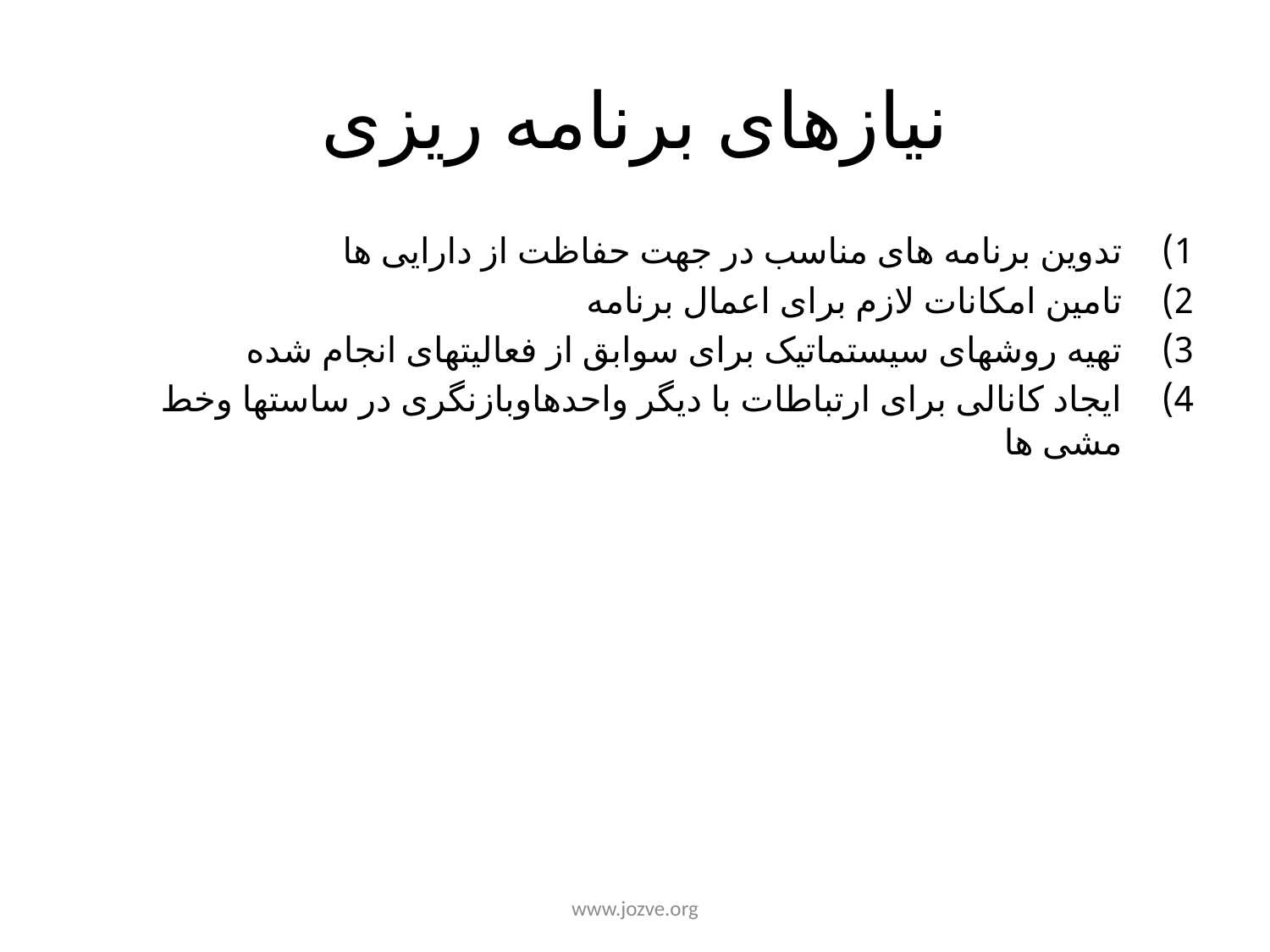

# نیازهای برنامه ریزی
تدوین برنامه های مناسب در جهت حفاظت از دارایی ها
تامین امکانات لازم برای اعمال برنامه
تهیه روشهای سیستماتیک برای سوابق از فعالیتهای انجام شده
ایجاد کانالی برای ارتباطات با دیگر واحدهاوبازنگری در ساستها وخط مشی ها
www.jozve.org